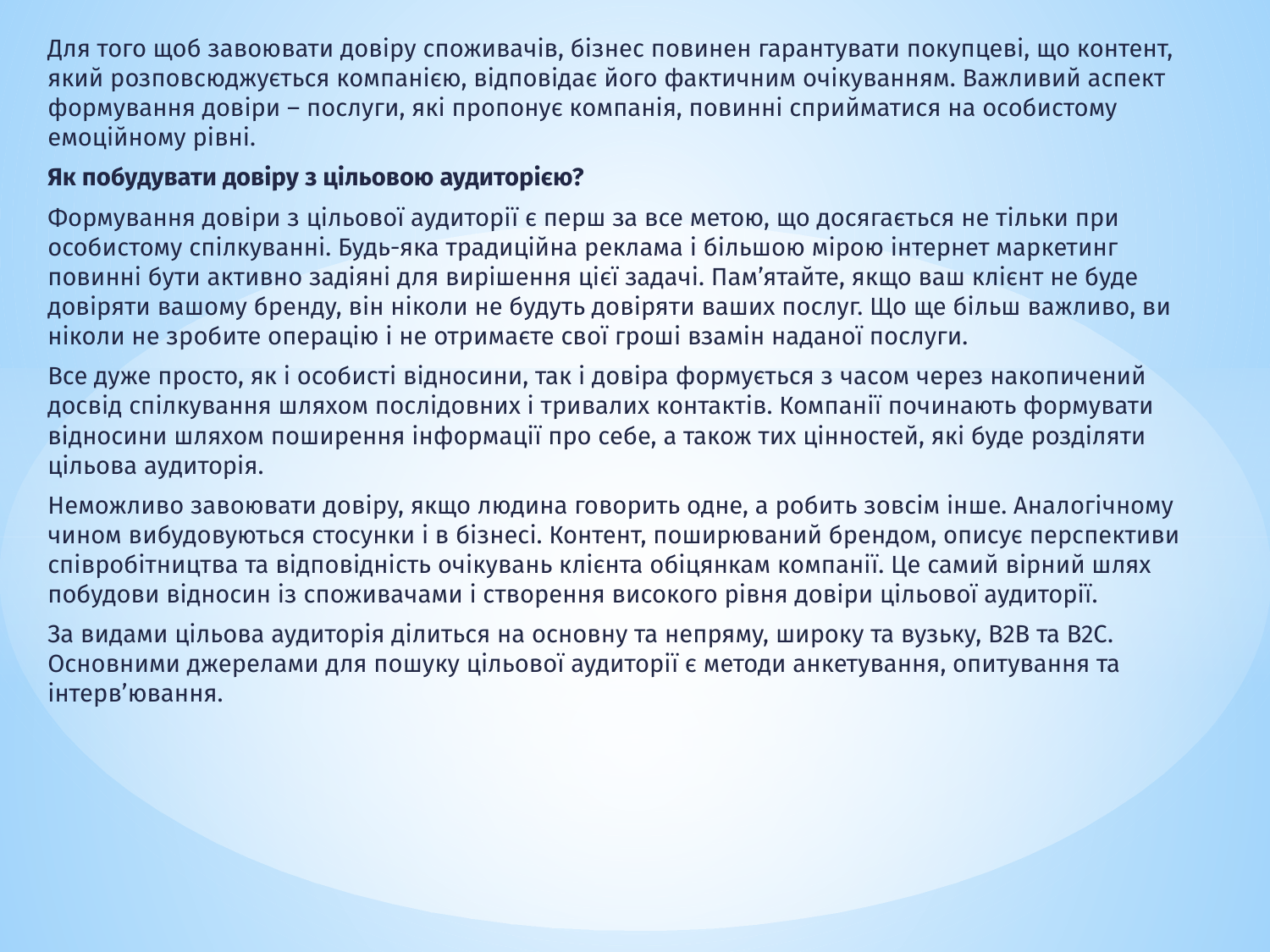

Для того щоб завоювати довіру споживачів, бізнес повинен гарантувати покупцеві, що контент, який розповсюджується компанією, відповідає його фактичним очікуванням. Важливий аспект формування довіри – послуги, які пропонує компанія, повинні сприйматися на особистому емоційному рівні.
Як побудувати довіру з цільовою аудиторією?
Формування довіри з цільової аудиторії є перш за все метою, що досягається не тільки при особистому спілкуванні. Будь-яка традиційна реклама і більшою мірою інтернет маркетинг повинні бути активно задіяні для вирішення цієї задачі. Пам’ятайте, якщо ваш клієнт не буде довіряти вашому бренду, він ніколи не будуть довіряти ваших послуг. Що ще більш важливо, ви ніколи не зробите операцію і не отримаєте свої гроші взамін наданої послуги.
Все дуже просто, як і особисті відносини, так і довіра формується з часом через накопичений досвід спілкування шляхом послідовних і тривалих контактів. Компанії починають формувати відносини шляхом поширення інформації про себе, а також тих цінностей, які буде розділяти цільова аудиторія.
Неможливо завоювати довіру, якщо людина говорить одне, а робить зовсім інше. Аналогічному чином вибудовуються стосунки і в бізнесі. Контент, поширюваний брендом, описує перспективи співробітництва та відповідність очікувань клієнта обіцянкам компанії. Це самий вірний шлях побудови відносин із споживачами і створення високого рівня довіри цільової аудиторії.
За видами цільова аудиторія ділиться на основну та непряму, широку та вузьку, В2В та В2С. Основними джерелами для пошуку цільової аудиторії є методи анкетування, опитування та інтерв’ювання.